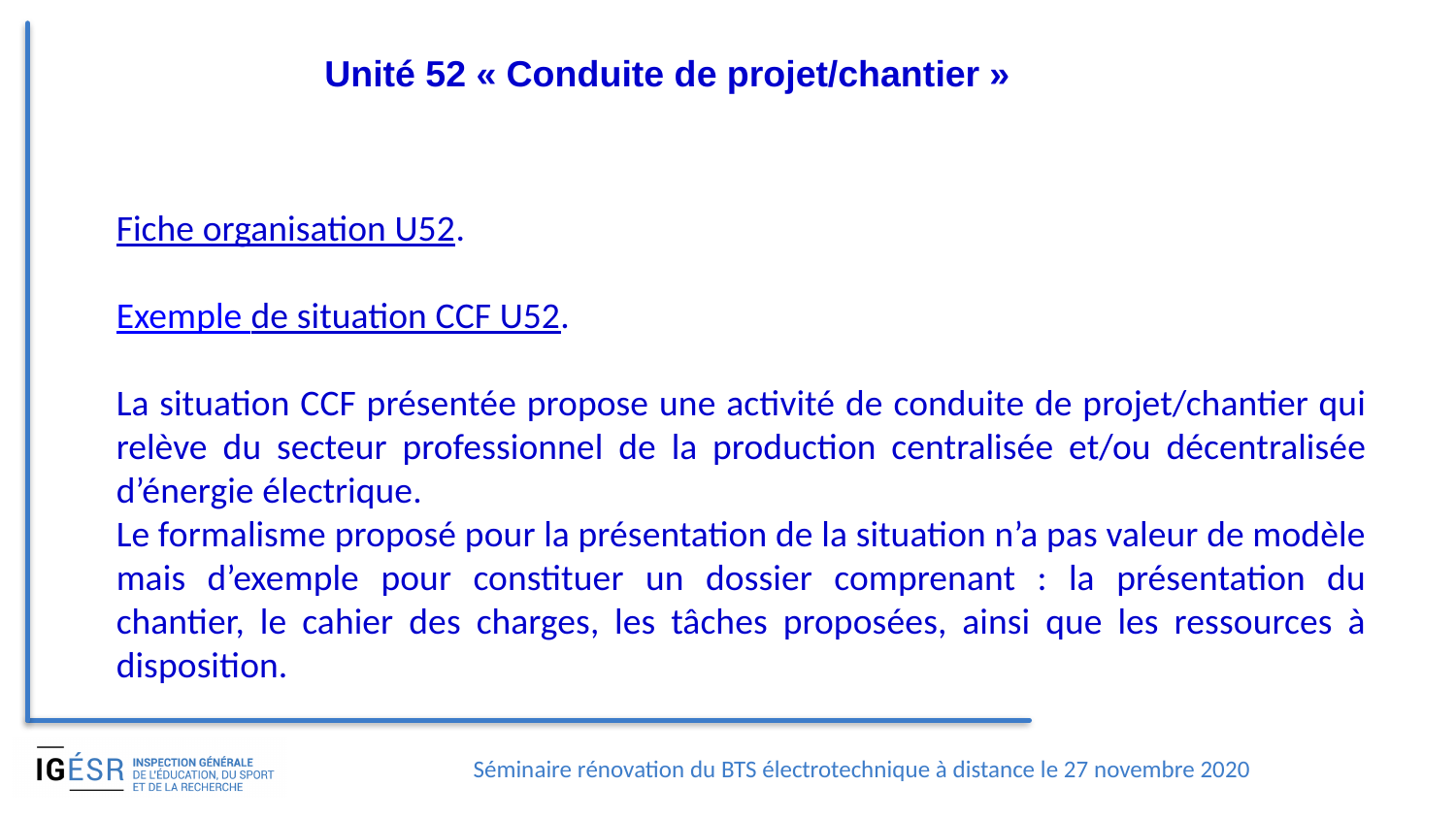

Unité 52 « Conduite de projet/chantier »
Fiche organisation U52.

Exemple de situation CCF U52.

La situation CCF présentée propose une activité de conduite de projet/chantier qui relève du secteur professionnel de la production centralisée et/ou décentralisée d’énergie électrique.
Le formalisme proposé pour la présentation de la situation n’a pas valeur de modèle mais d’exemple pour constituer un dossier comprenant : la présentation du chantier, le cahier des charges, les tâches proposées, ainsi que les ressources à disposition.